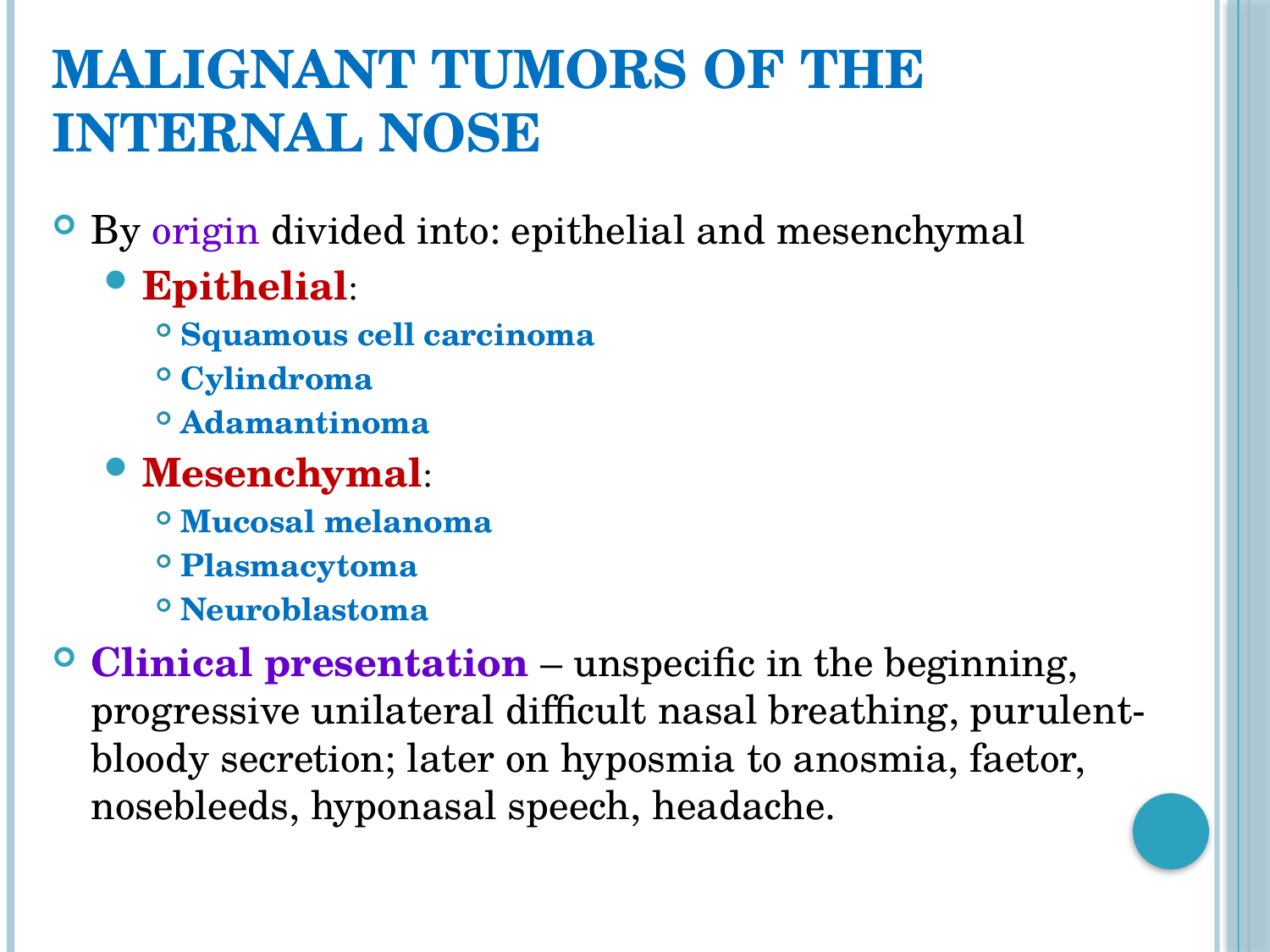

# Malignant tumors of the internal nose
By origin divided into: epithelial and mesenchymal
Epithelial:
Squamous cell carcinoma
Cylindroma
Adamantinoma
Mesenchymal:
Mucosal melanoma
Plasmacytoma
Neuroblastoma
Clinical presentation – unspecific in the beginning, progressive unilateral difficult nasal breathing, purulent-bloody secretion; later on hyposmia to anosmia, faetor, nosebleeds, hyponasal speech, headache.